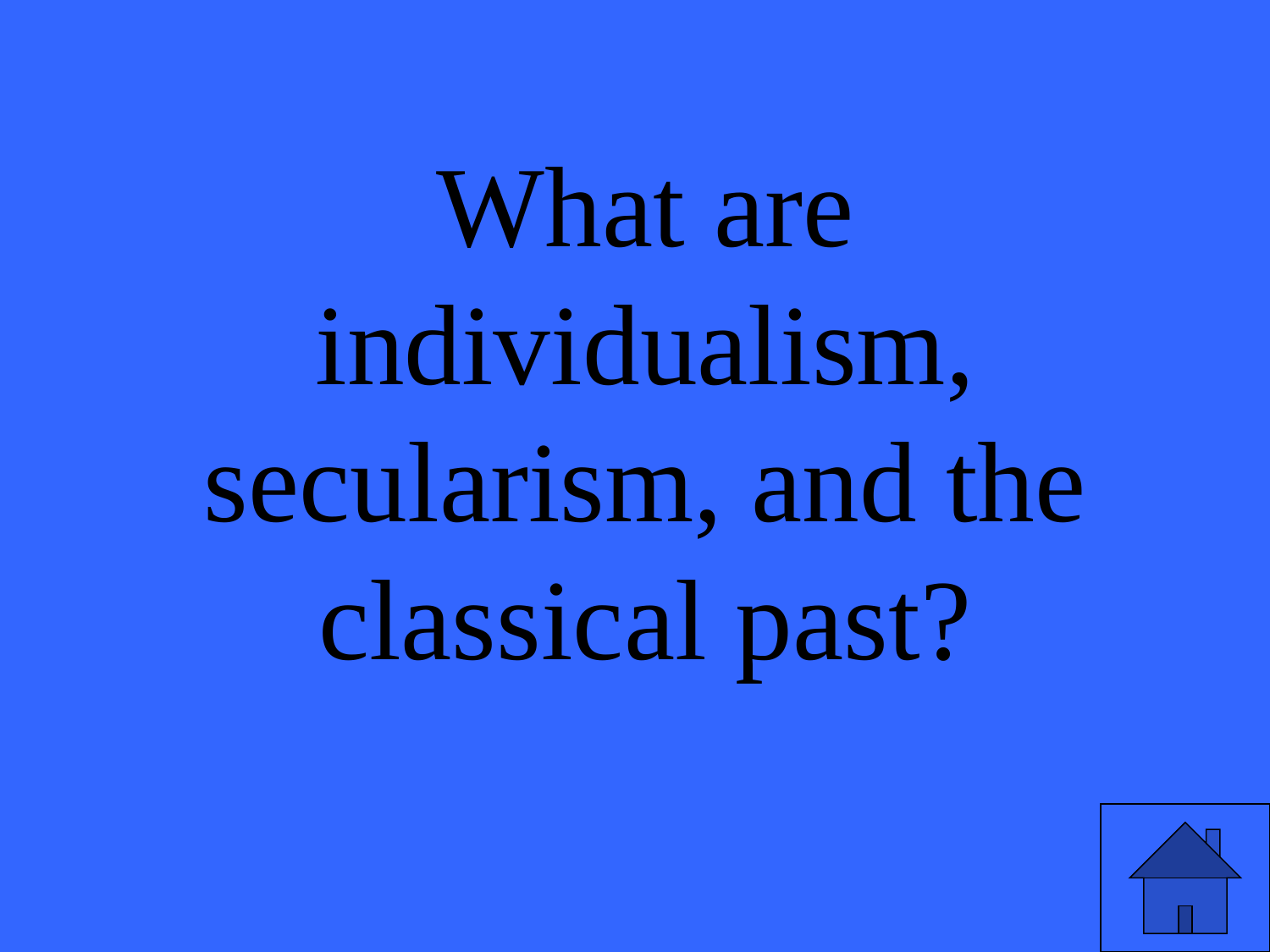

# What are individualism, secularism, and the classical past?